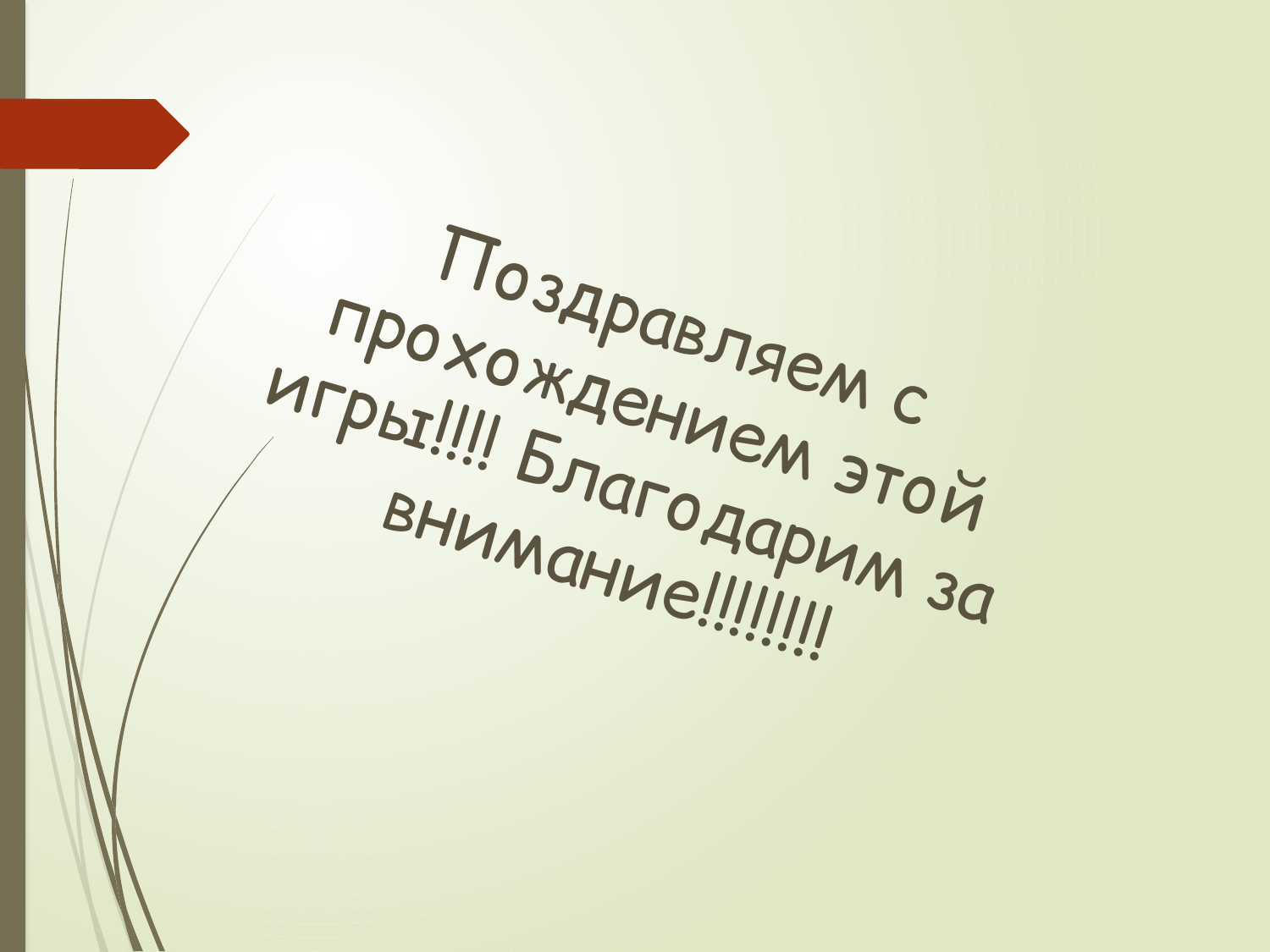

Поздравляем с прохождением этой игры!!!! Благодарим за внимание!!!!!!!!